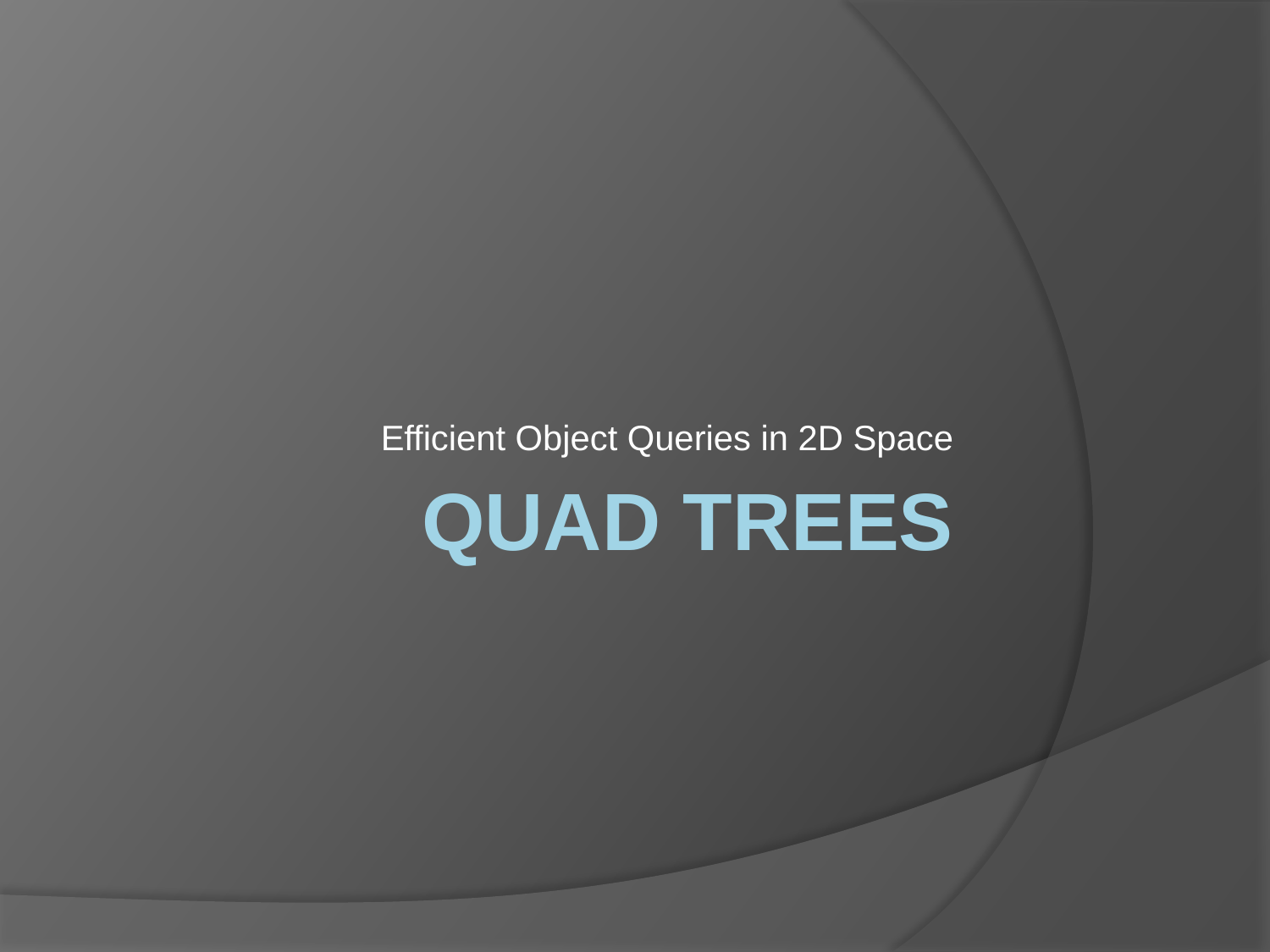

Efficient Object Queries in 2D Space
# Quad Trees